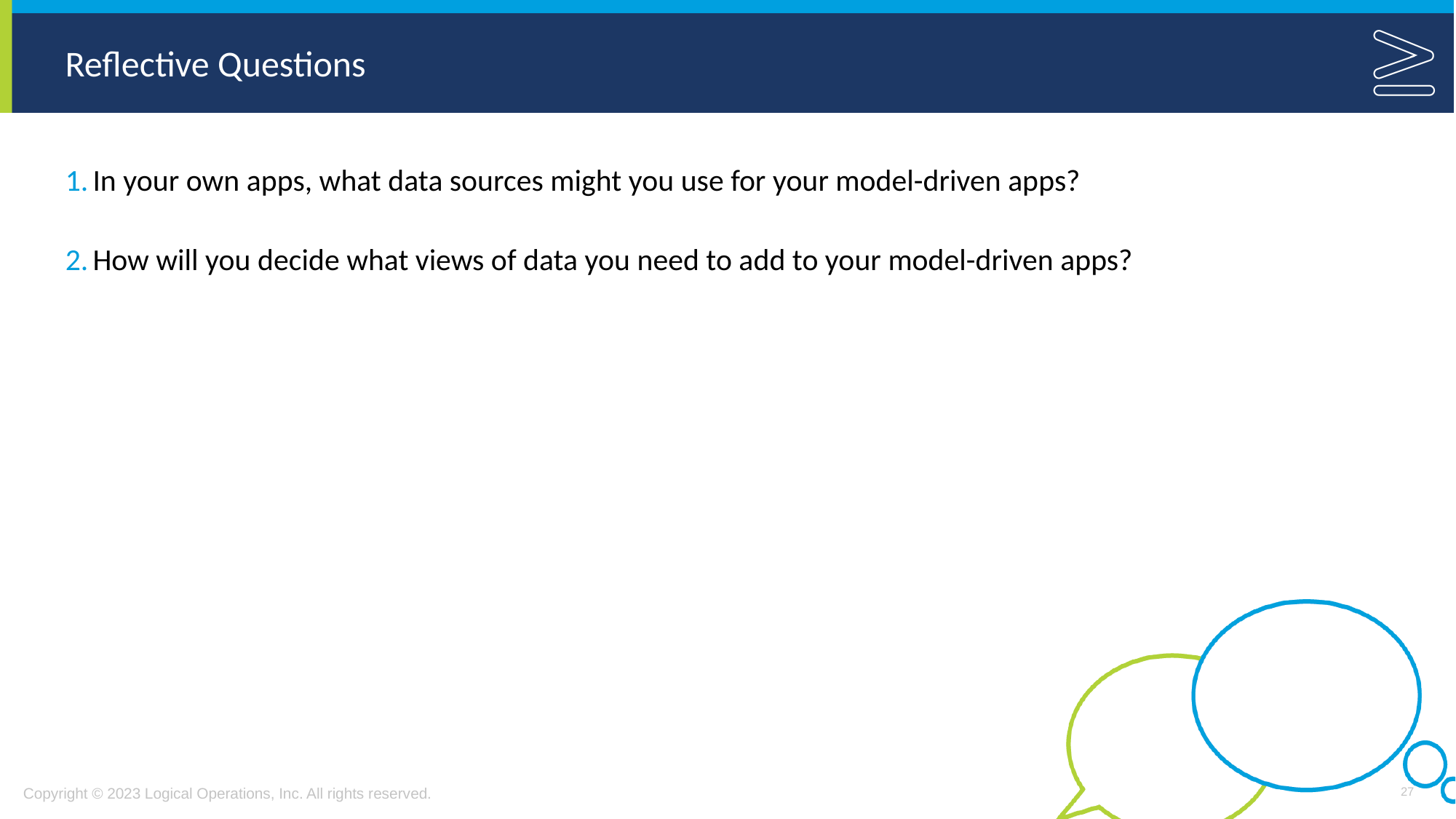

In your own apps, what data sources might you use for your model-driven apps?
How will you decide what views of data you need to add to your model-driven apps?
27